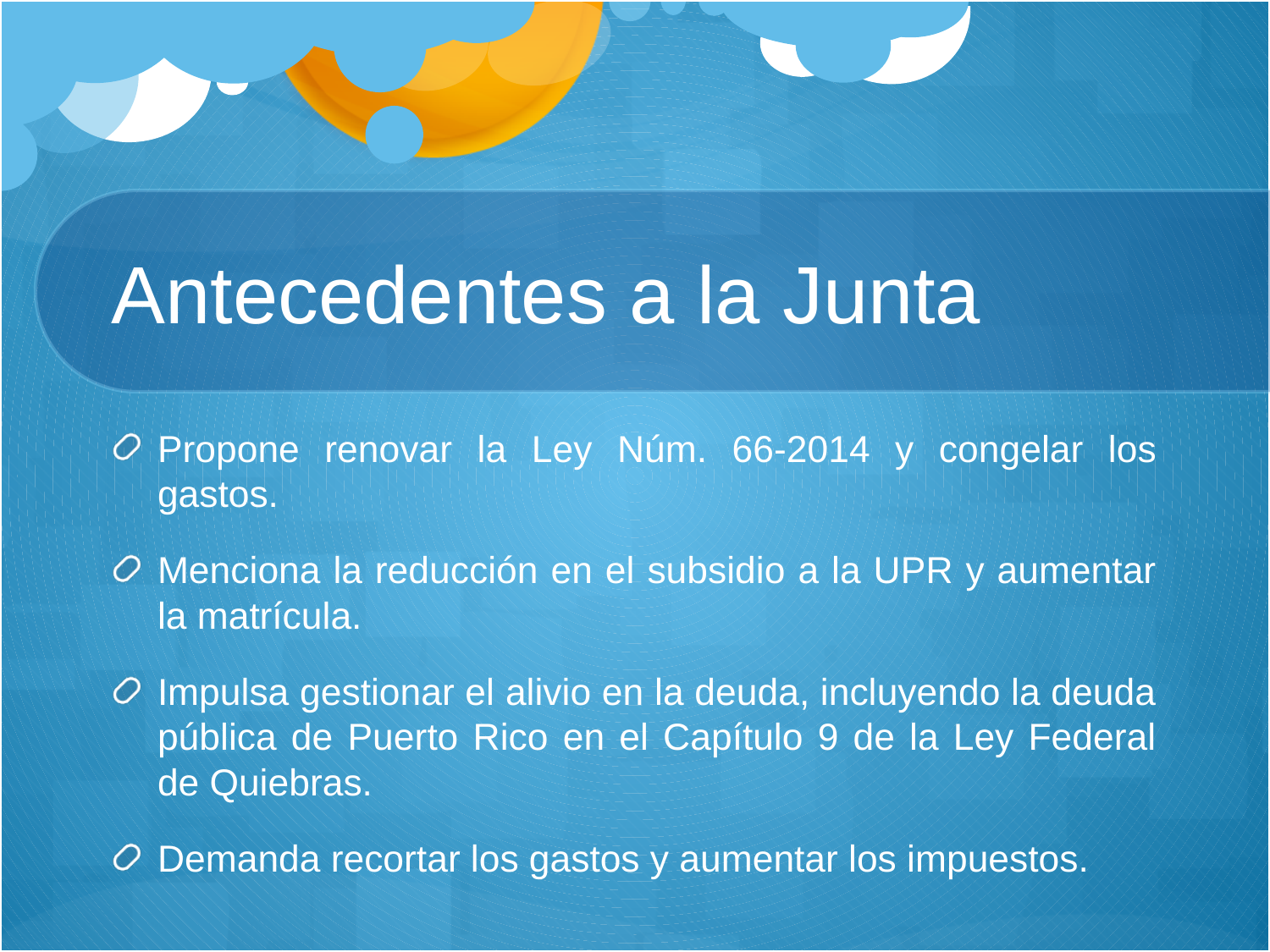

# Antecedentes a la Junta
Propone renovar la Ley Núm. 66-2014 y congelar los gastos.
Menciona la reducción en el subsidio a la UPR y aumentar la matrícula.
Impulsa gestionar el alivio en la deuda, incluyendo la deuda pública de Puerto Rico en el Capítulo 9 de la Ley Federal de Quiebras.
Demanda recortar los gastos y aumentar los impuestos.